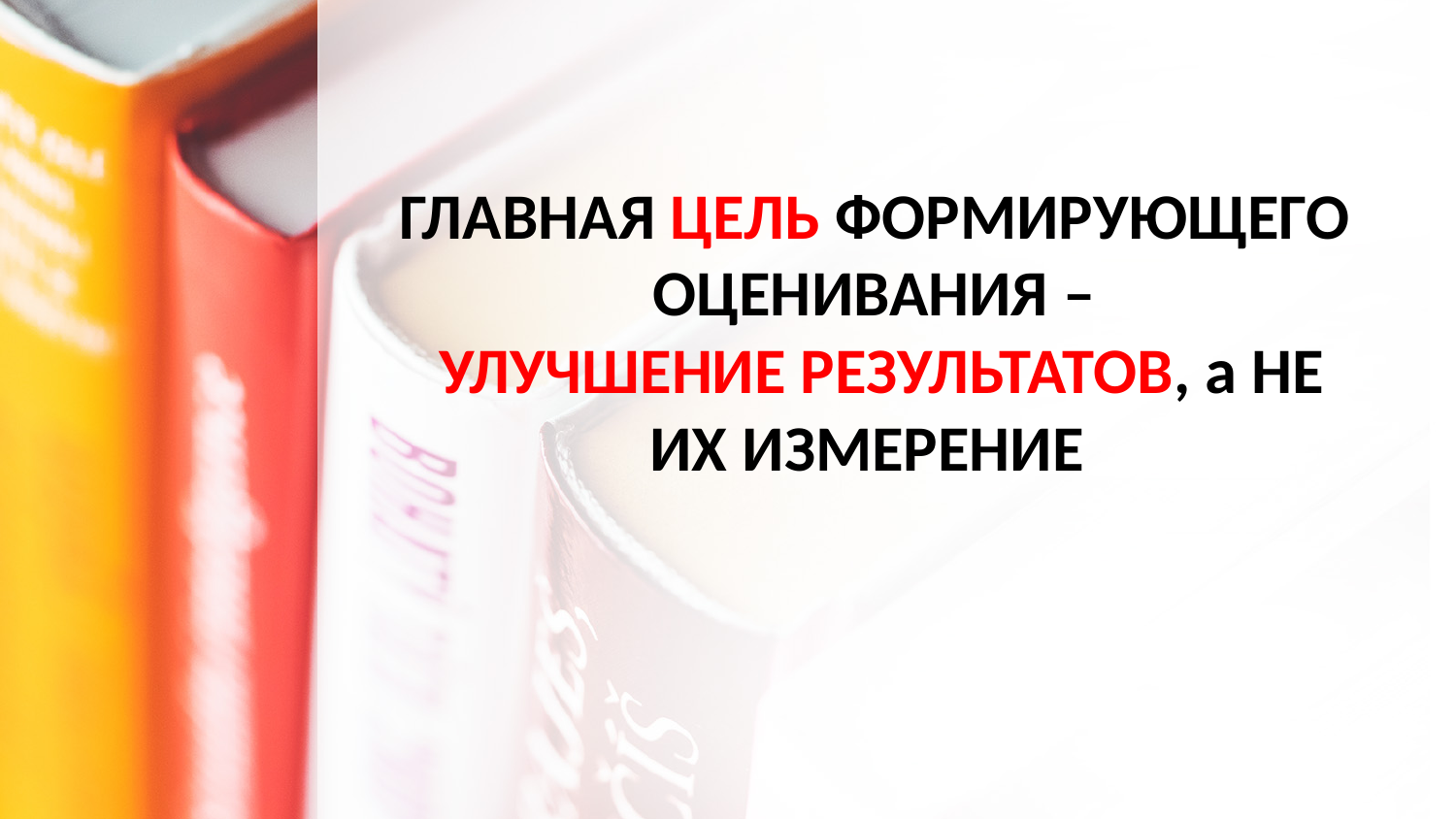

#

ГЛАВНАЯ ЦЕЛЬ ФОРМИРУЮЩЕГО ОЦЕНИВАНИЯ –
 УЛУЧШЕНИЕ РЕЗУЛЬТАТОВ, а НЕ ИХ ИЗМЕРЕНИЕ